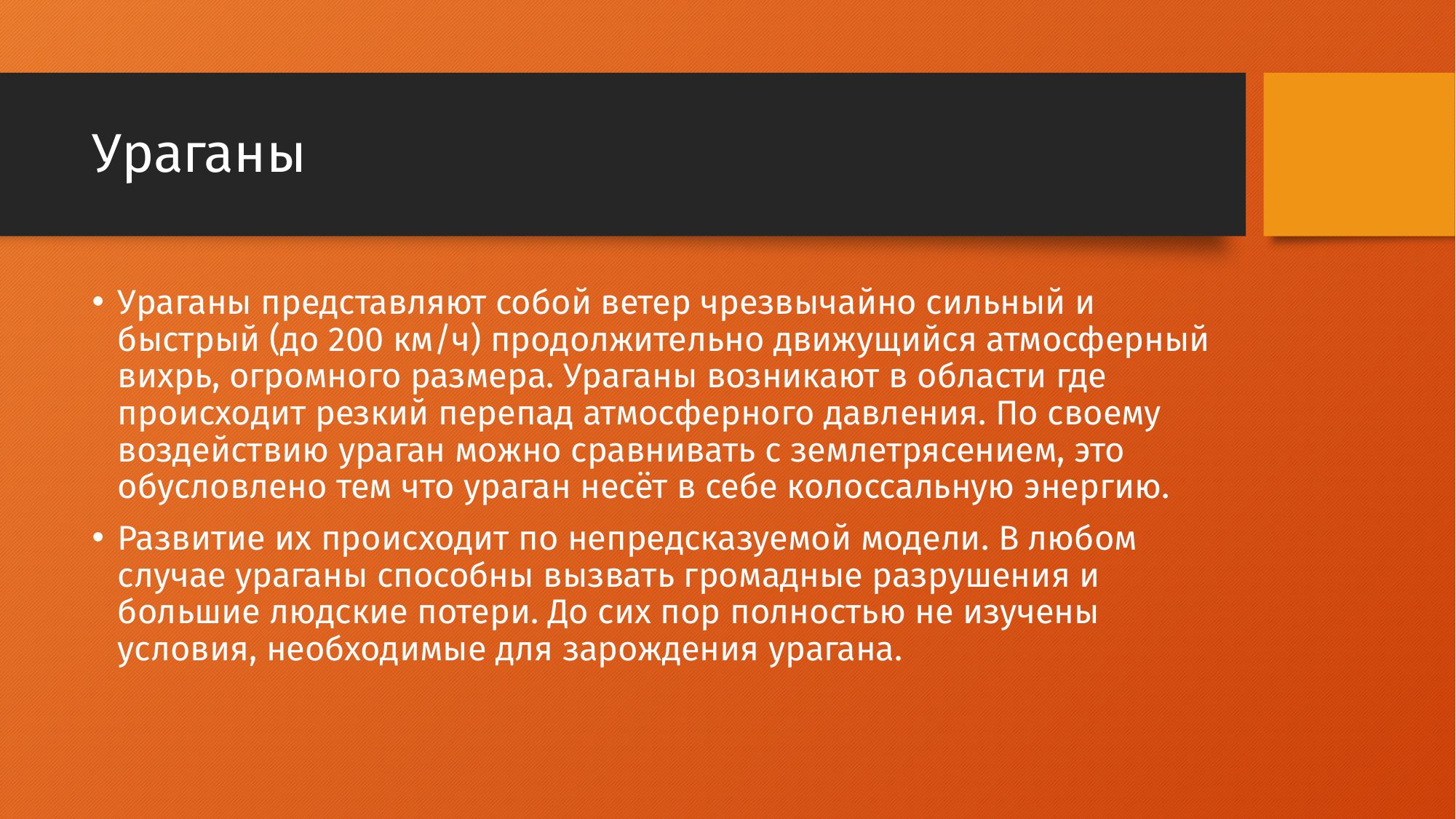

# Ураганы
Ураганы представляют собой ветер чрезвычайно сильный и быстрый (до 200 км/ч) продолжительно движущийся атмосферный вихрь, огромного размера. Ураганы возникают в области где происходит резкий перепад атмосферного давления. По своему воздействию ураган можно сравнивать с землетрясением, это обусловлено тем что ураган несёт в себе колоссальную энергию.
Развитие их происходит по непредсказуемой модели. В любом случае ураганы способны вызвать громадные разрушения и большие людские потери. До сих пор полностью не изучены условия, необходимые для зарождения урагана.